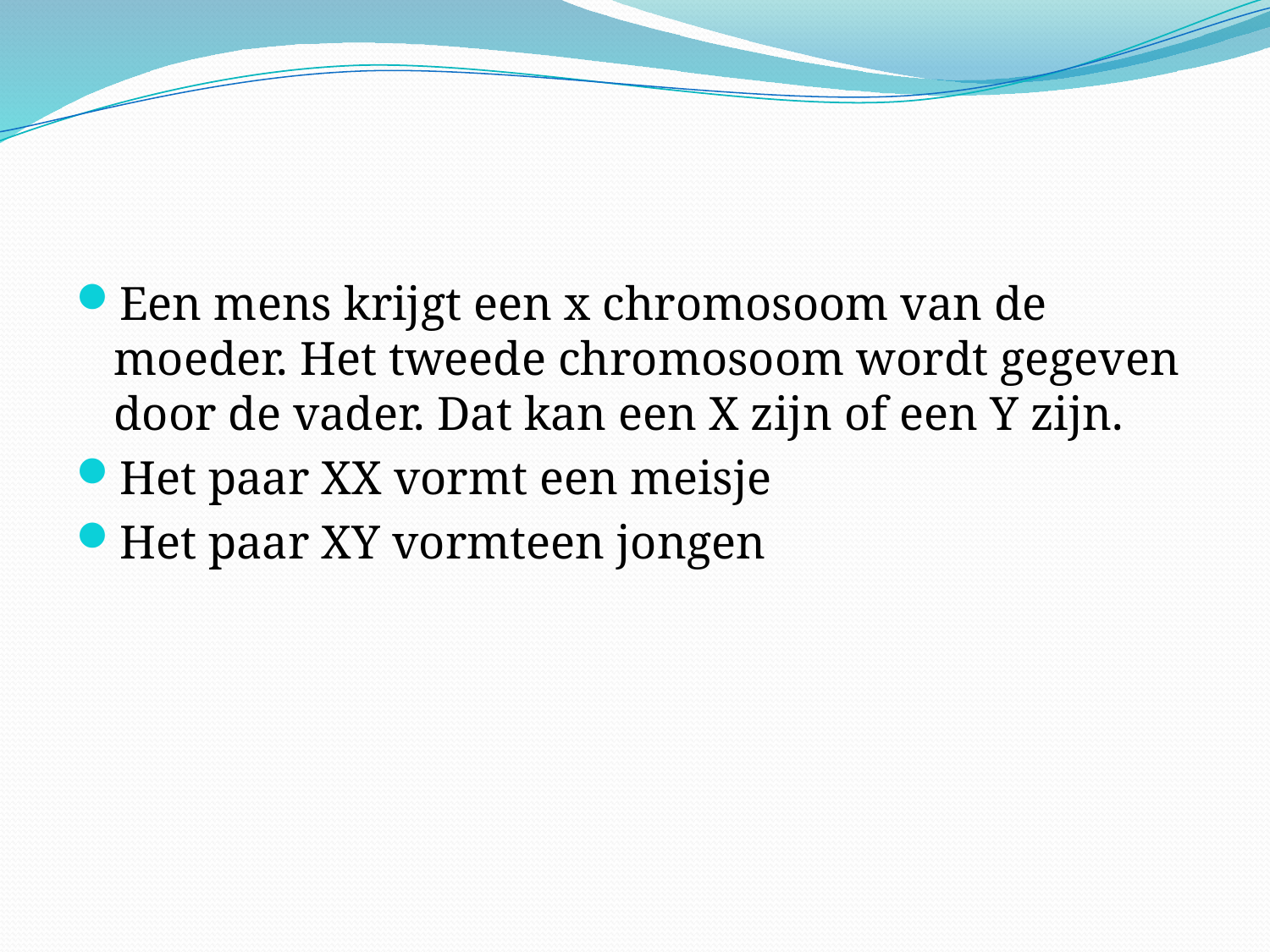

#
Een mens krijgt een x chromosoom van de moeder. Het tweede chromosoom wordt gegeven door de vader. Dat kan een X zijn of een Y zijn.
Het paar XX vormt een meisje
Het paar XY vormteen jongen